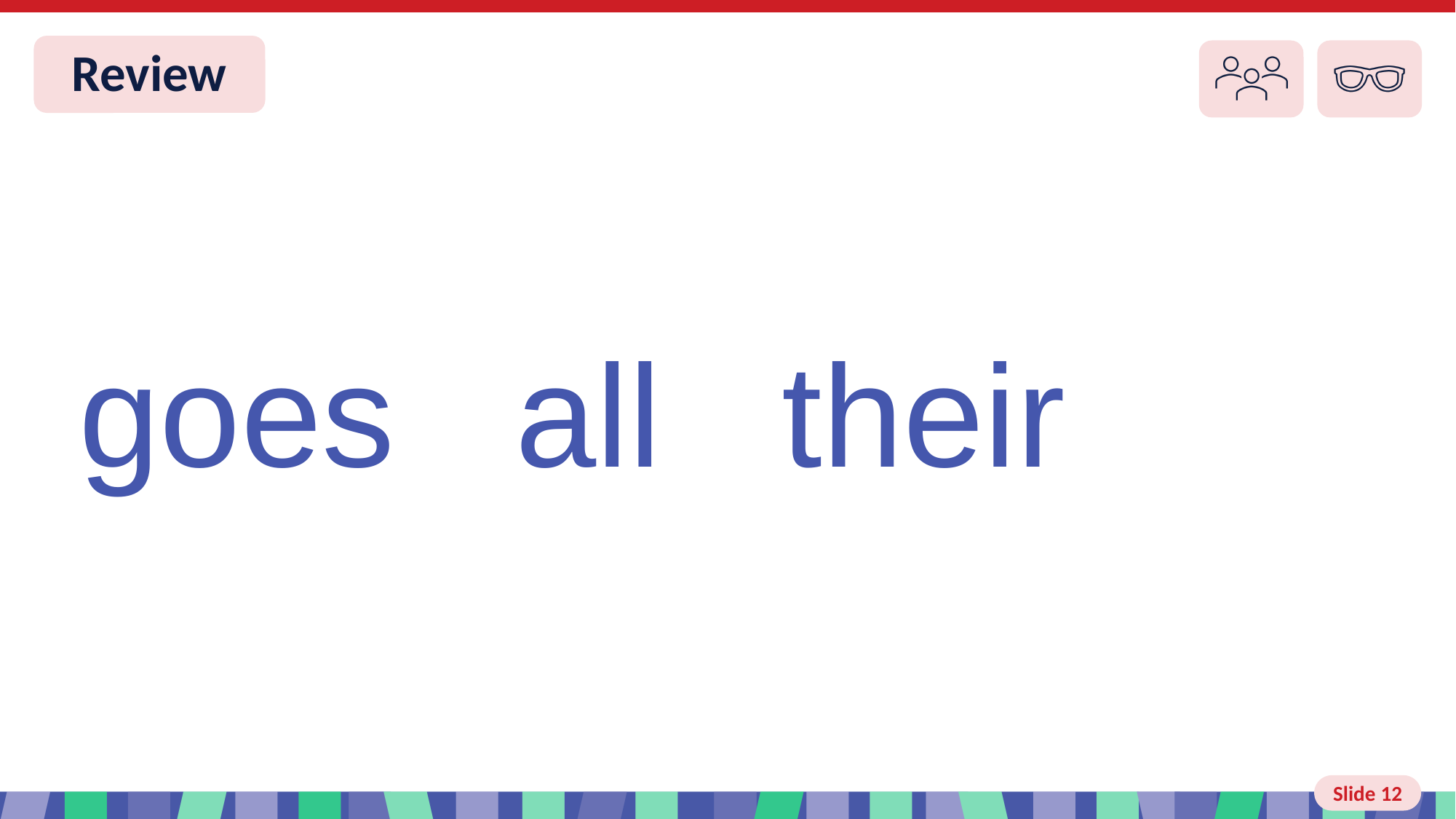

# Slide 12 Review You do
goes   all   their